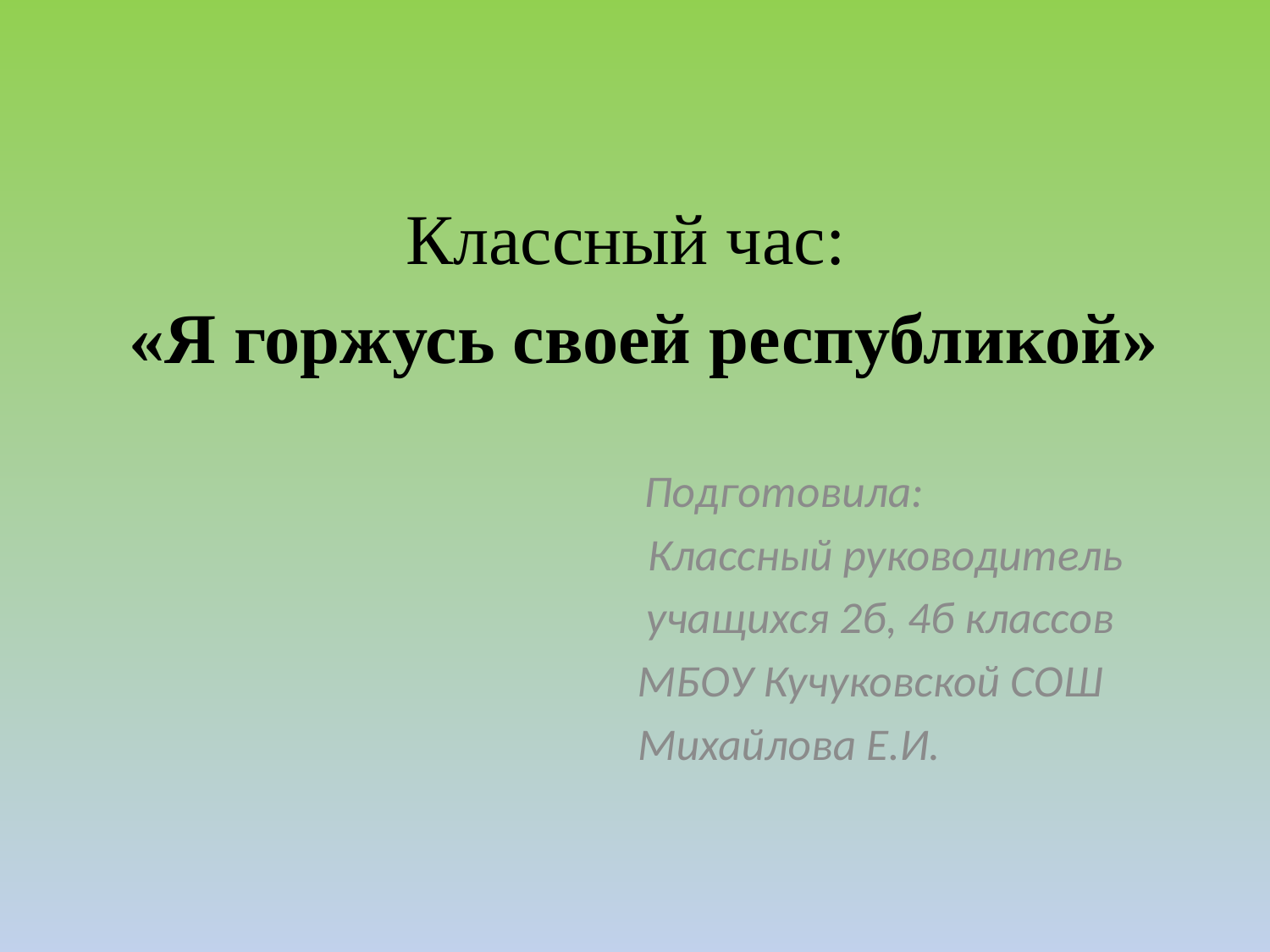

# Классный час: «Я горжусь своей республикой»
                Подготовила:
                                   Классный руководитель
                                  учащихся 2б, 4б классов
                                 МБОУ Кучуковской СОШ
                Михайлова Е.И.